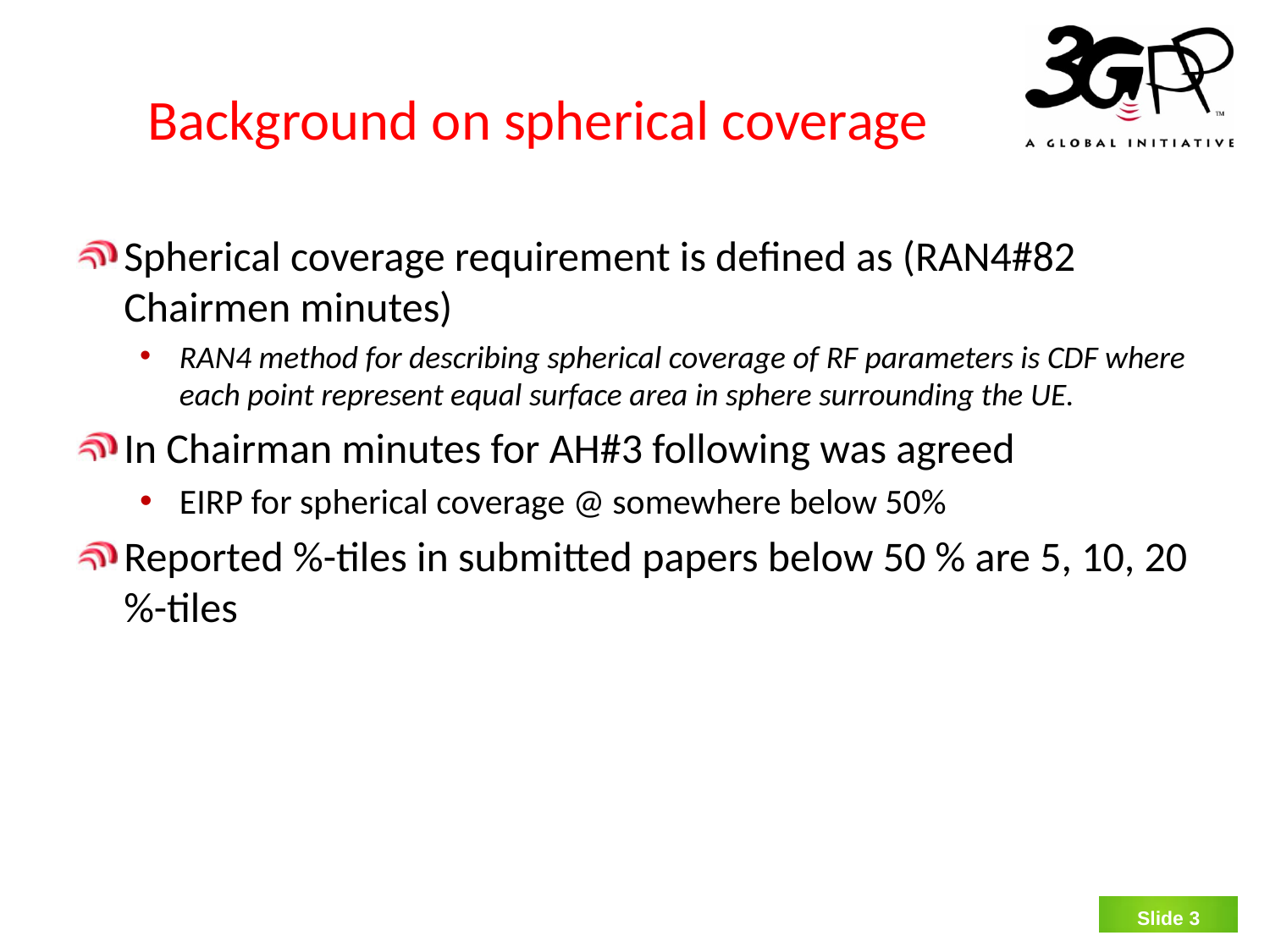

# Background on spherical coverage
Spherical coverage requirement is defined as (RAN4#82 Chairmen minutes)
RAN4 method for describing spherical coverage of RF parameters is CDF where each point represent equal surface area in sphere surrounding the UE.
In Chairman minutes for AH#3 following was agreed
EIRP for spherical coverage @ somewhere below 50%
Reported %-tiles in submitted papers below 50 % are 5, 10, 20 %-tiles

Slide 3